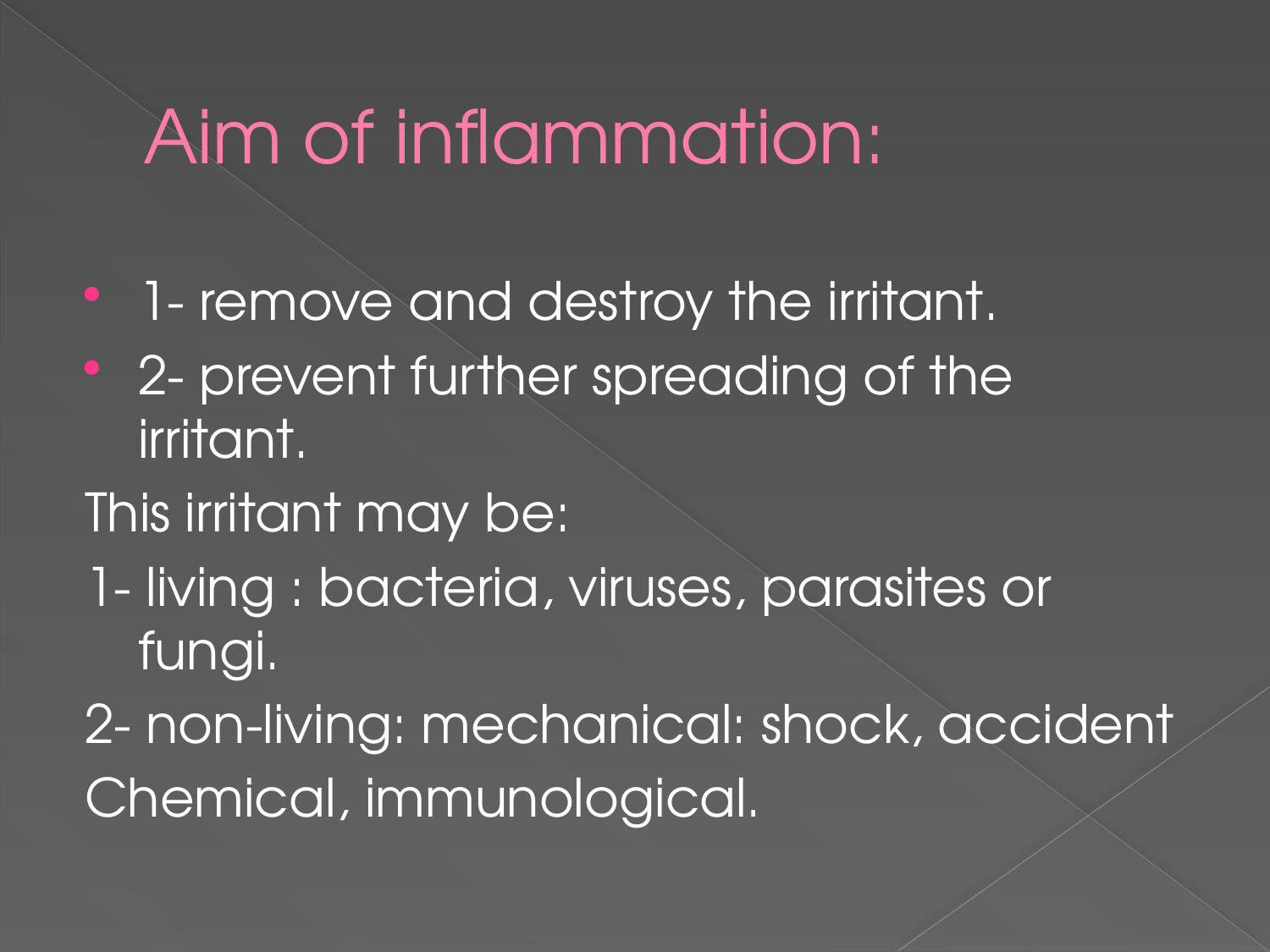

# Aim of inflammation:
1- remove and destroy the irritant.
2- prevent further spreading of the irritant.
This irritant may be:
1- living : bacteria, viruses, parasites or fungi.
2- non-living: mechanical: shock, accident
Chemical, immunological.